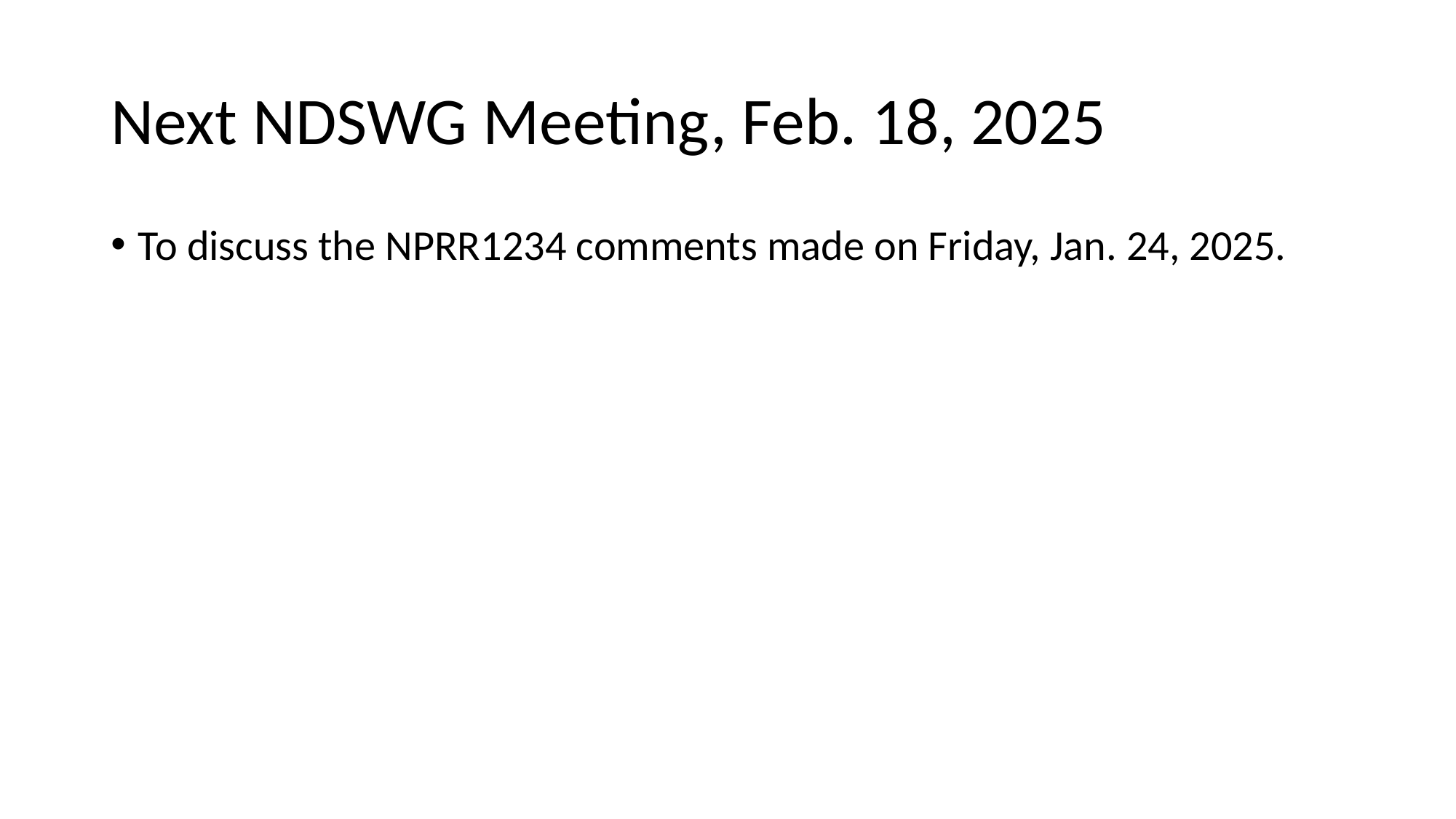

# Next NDSWG Meeting, Feb. 18, 2025
To discuss the NPRR1234 comments made on Friday, Jan. 24, 2025.